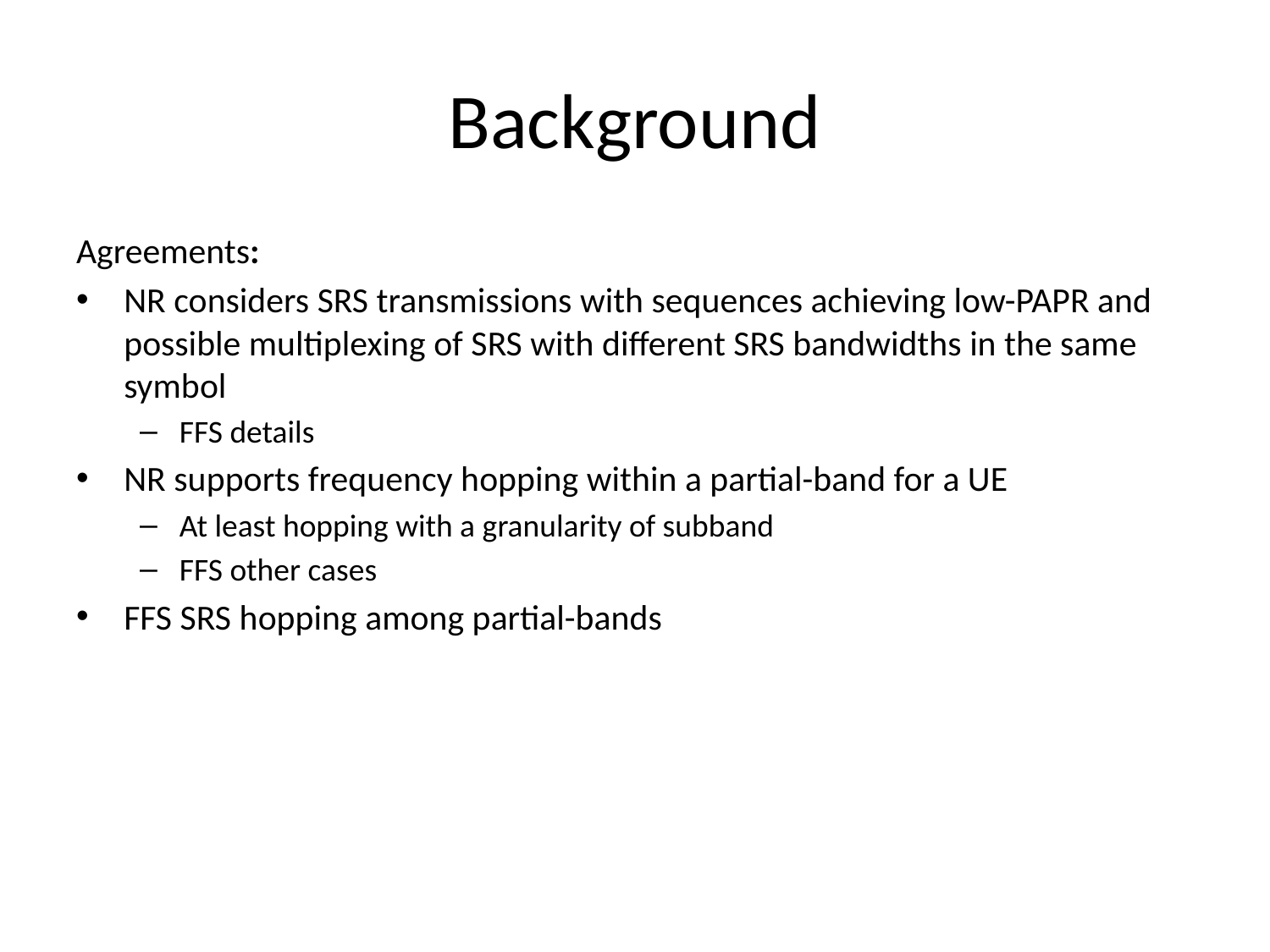

# Background
Agreements:
NR considers SRS transmissions with sequences achieving low-PAPR and possible multiplexing of SRS with different SRS bandwidths in the same symbol
FFS details
NR supports frequency hopping within a partial-band for a UE
At least hopping with a granularity of subband
FFS other cases
FFS SRS hopping among partial-bands